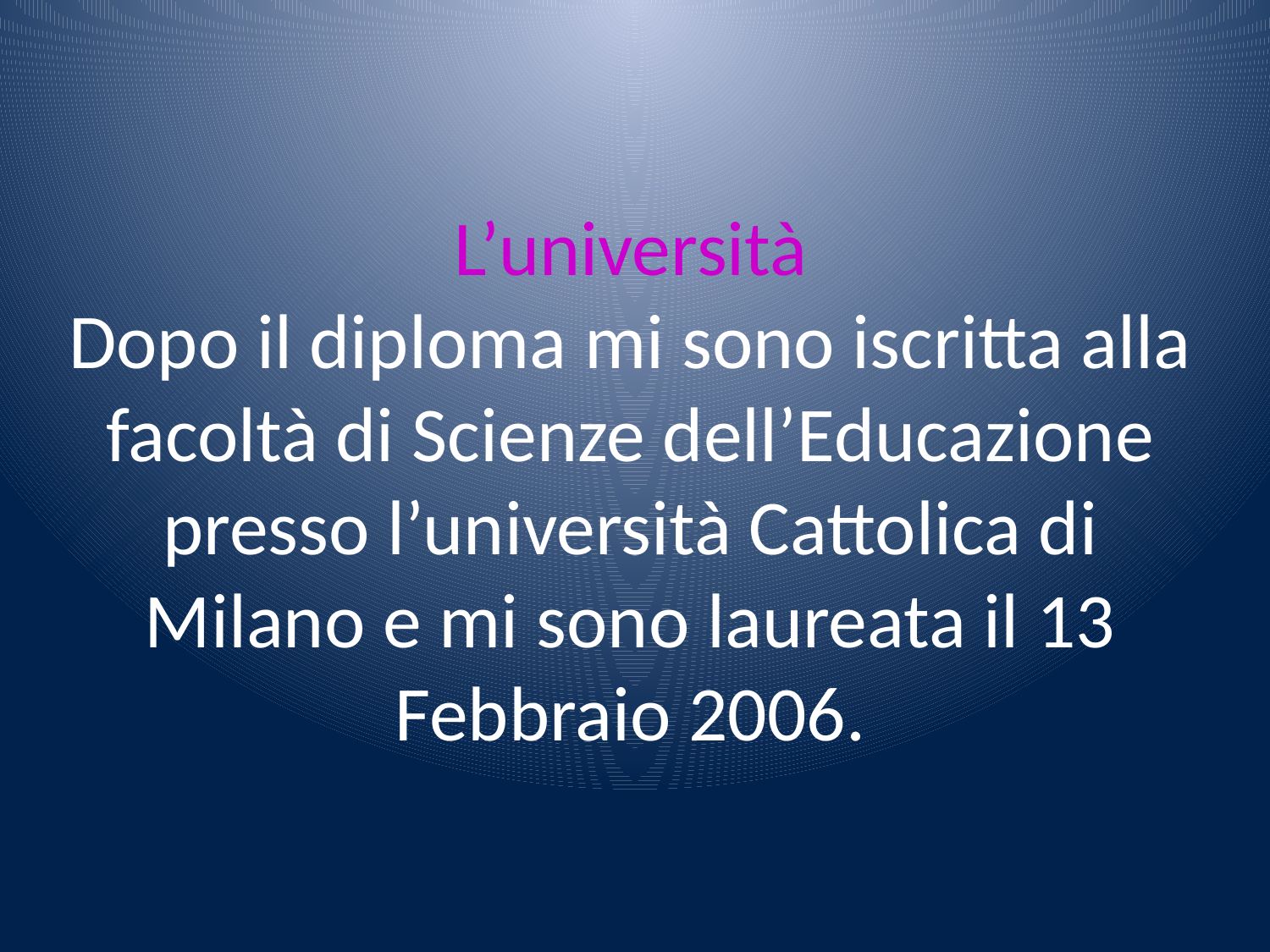

# L’università Dopo il diploma mi sono iscritta alla facoltà di Scienze dell’Educazione presso l’università Cattolica di Milano e mi sono laureata il 13 Febbraio 2006.